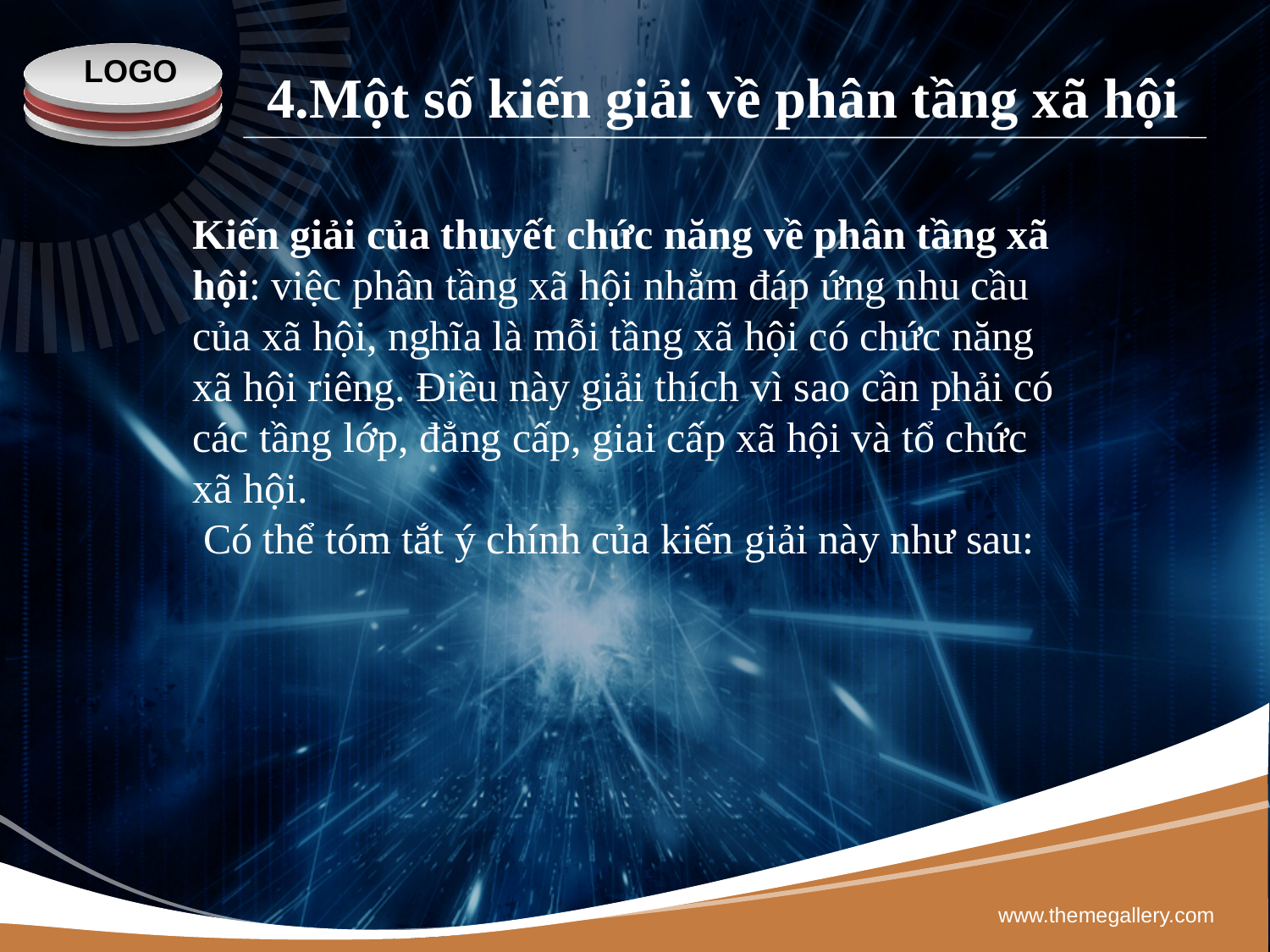

# 4.Một số kiến giải về phân tầng xã hội
Kiến giải của thuyết chức năng về phân tầng xã hội: việc phân tầng xã hội nhằm đáp ứng nhu cầu của xã hội, nghĩa là mỗi tầng xã hội có chức năng xã hội riêng. Điều này giải thích vì sao cần phải có các tầng lớp, đẳng cấp, giai cấp xã hội và tổ chức xã hội.
 Có thể tóm tắt ý chính của kiến giải này như sau:
www.themegallery.com